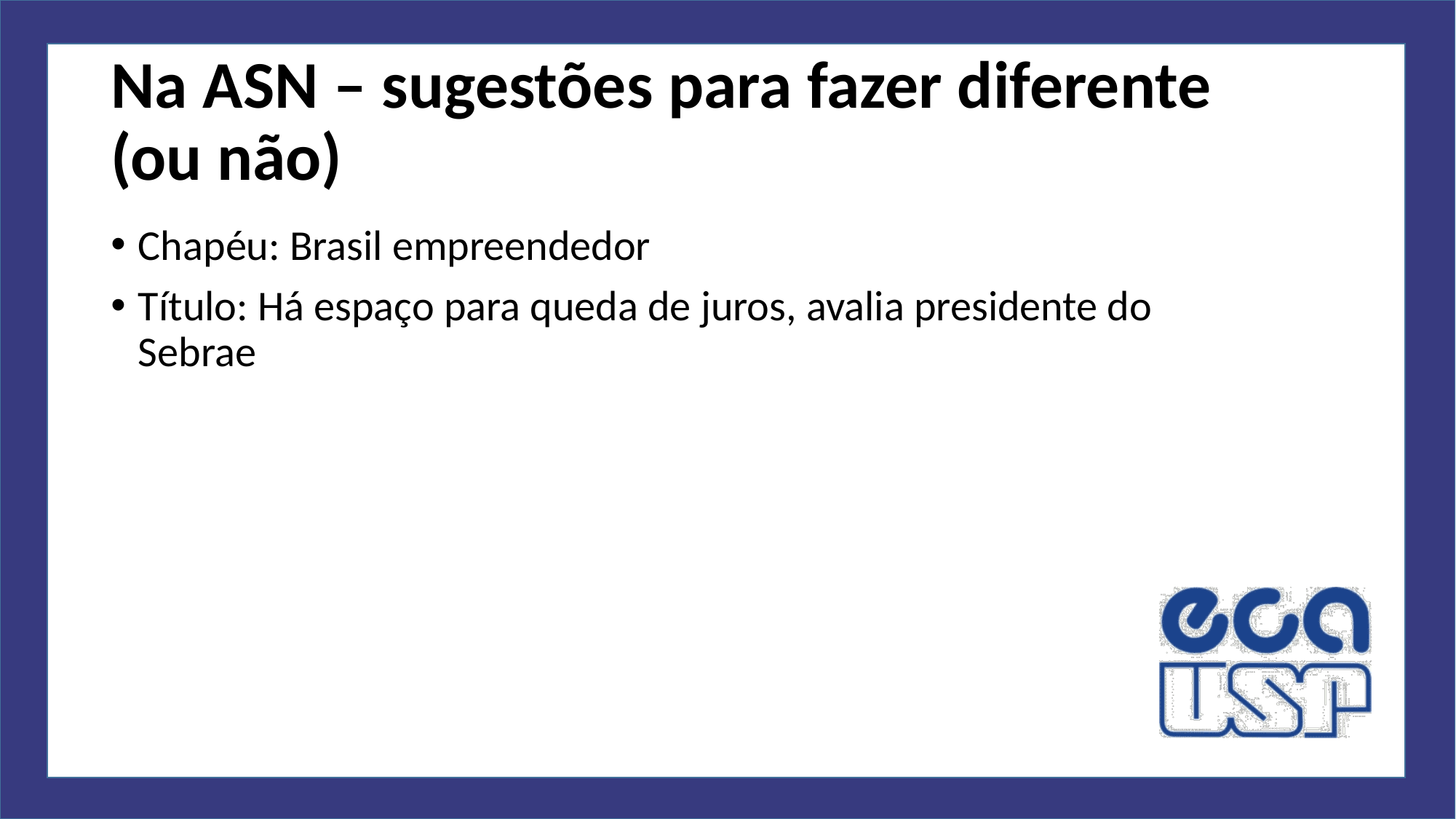

# Na ASN – sugestões para fazer diferente (ou não)
Chapéu: Brasil empreendedor
Título: Há espaço para queda de juros, avalia presidente do Sebrae